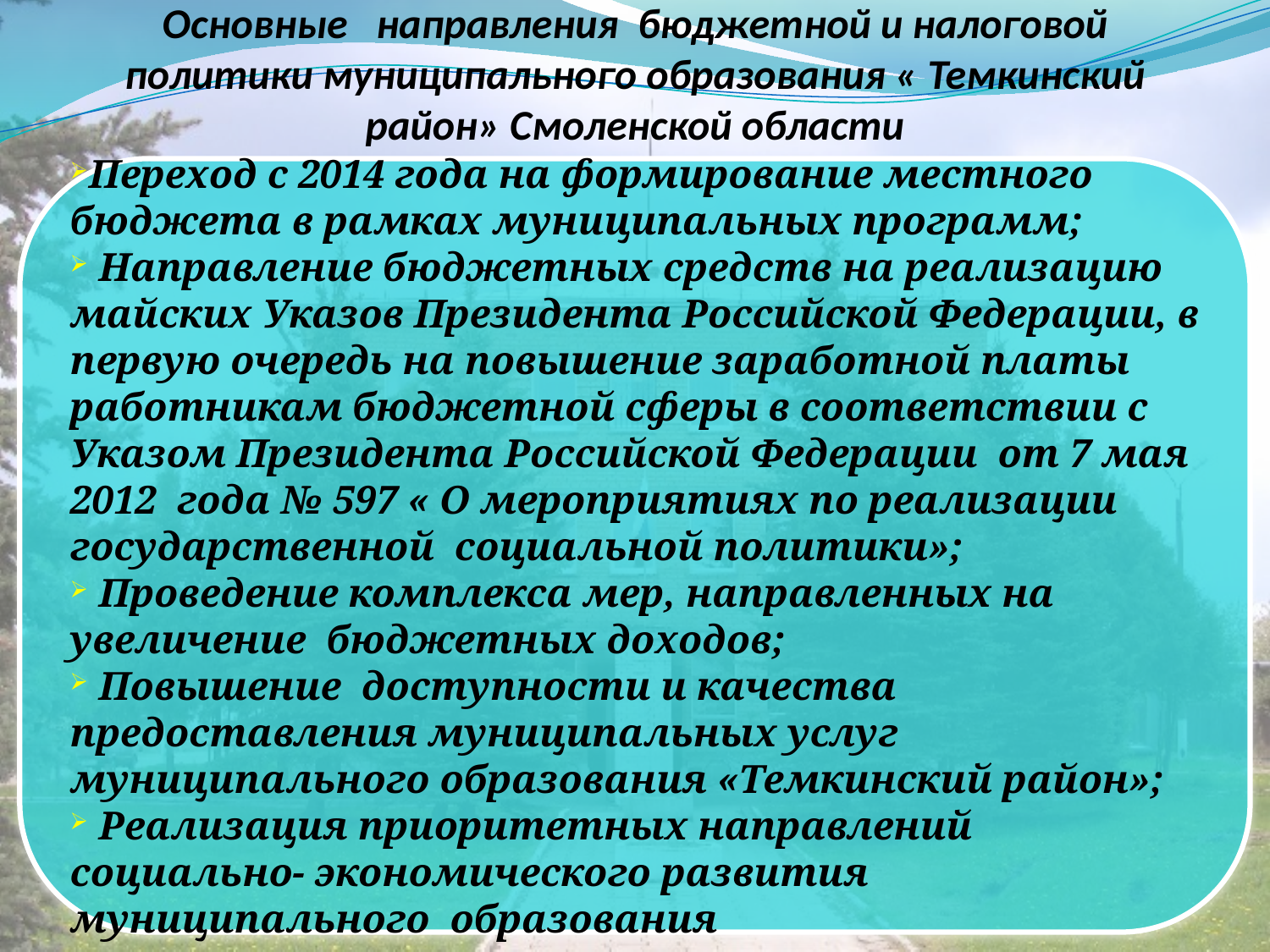

# Основные   направления  бюджетной и налоговой политики муниципального образования « Темкинский район» Смоленской области
Переход с 2014 года на формирование местного бюджета в рамках муниципальных программ;
 Направление бюджетных средств на реализацию майских Указов Президента Российской Федерации, в первую очередь на повышение заработной платы работникам бюджетной сферы в соответствии с Указом Президента Российской Федерации  от 7 мая 2012  года № 597 « О мероприятиях по реализации государственной  социальной политики»;
 Проведение комплекса мер, направленных на увеличение  бюджетных доходов;
 Повышение  доступности и качества предоставления муниципальных услуг муниципального образования «Темкинский район»;
 Реализация приоритетных направлений социально- экономического развития  муниципального  образования